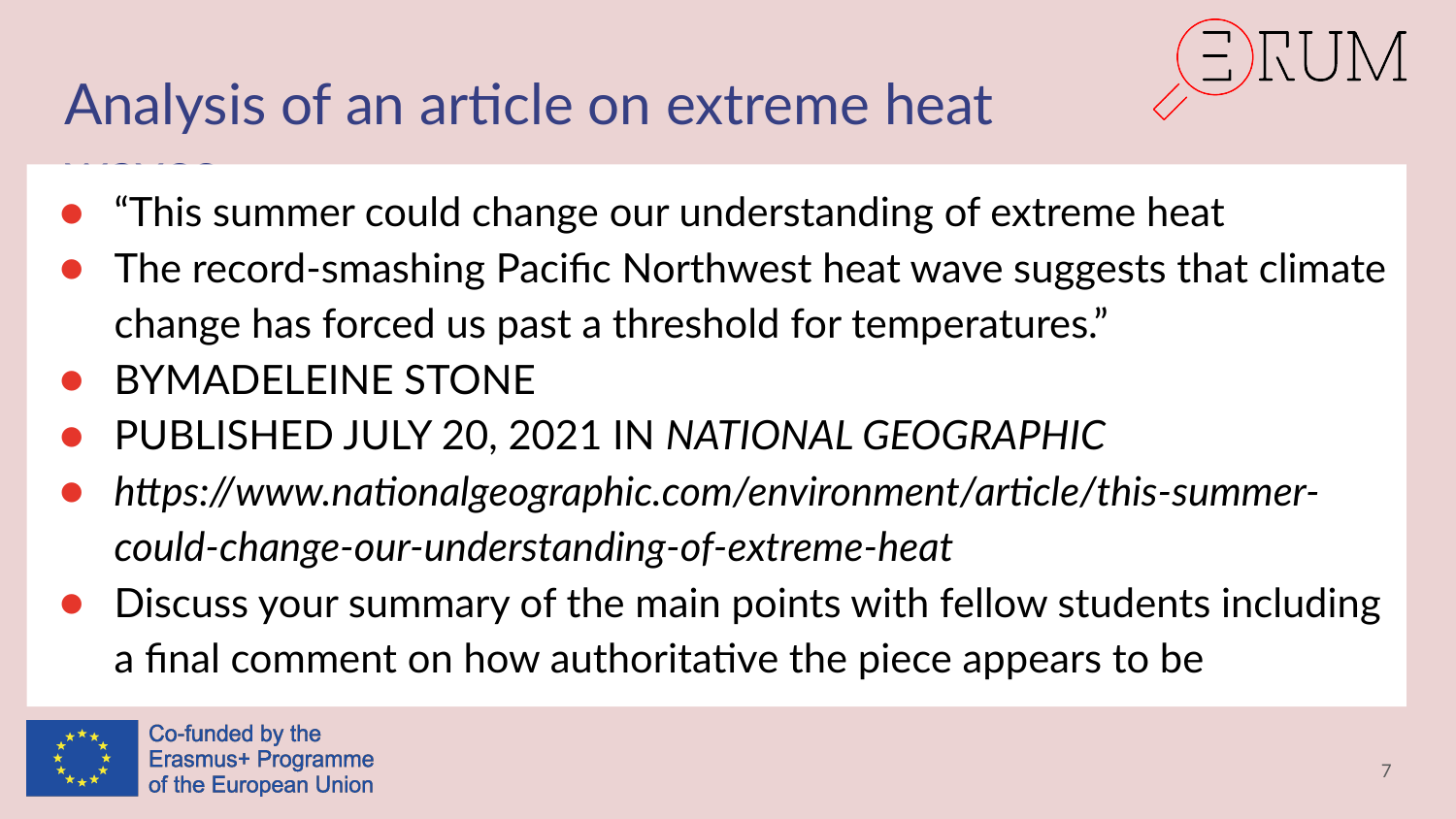

# Analysis of an article on extreme heat waves
“This summer could change our understanding of extreme heat
The record-smashing Pacific Northwest heat wave suggests that climate change has forced us past a threshold for temperatures.”
BYMADELEINE STONE
PUBLISHED JULY 20, 2021 in National geographic
https://www.nationalgeographic.com/environment/article/this-summer-could-change-our-understanding-of-extreme-heat
Discuss your summary of the main points with fellow students including a final comment on how authoritative the piece appears to be

7